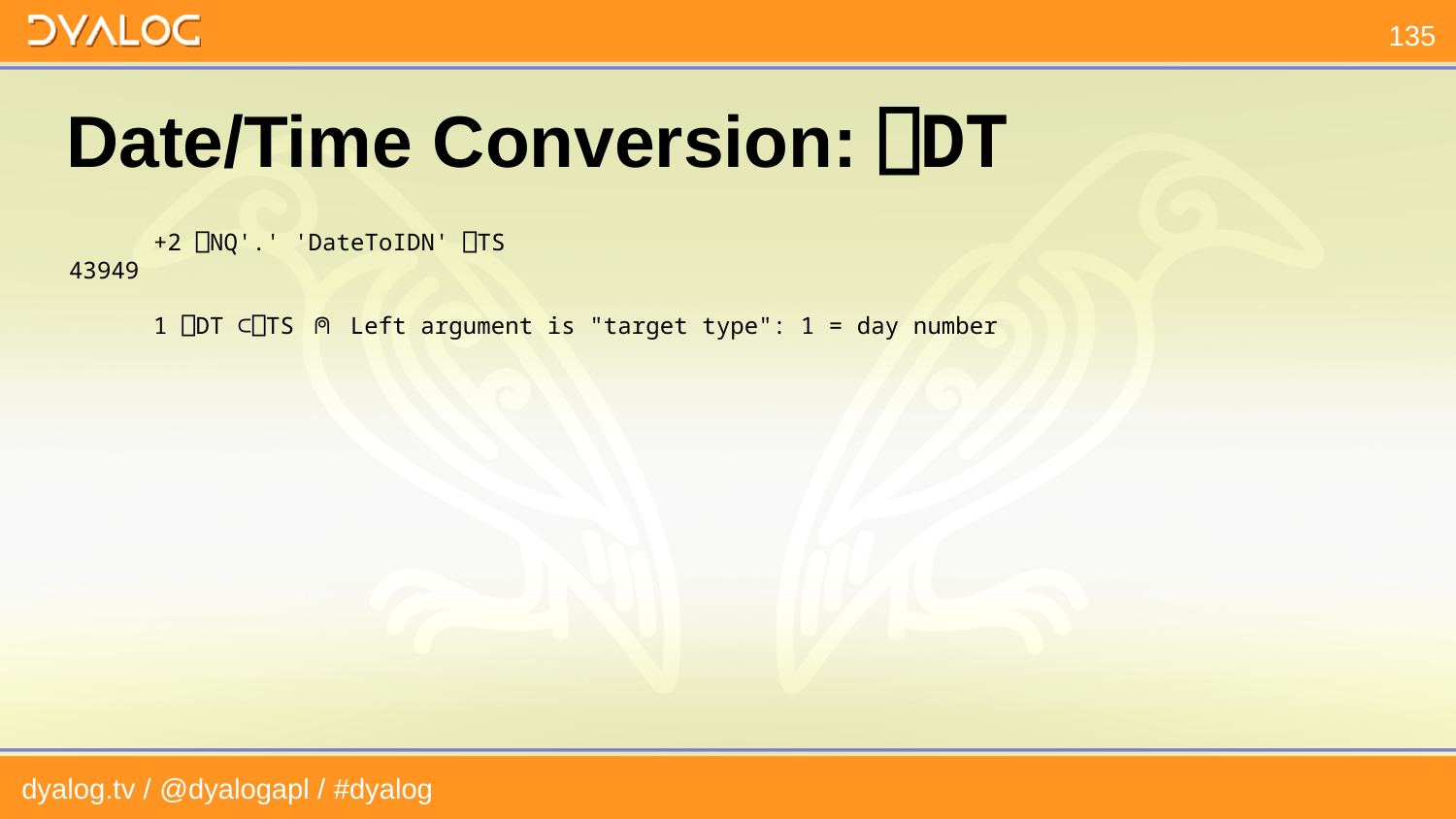

# Date/Time Conversion: ⎕DT
      +2 ⎕NQ'.' 'DateToIDN' ⎕TS
43949
      1 ⎕DT ⊂⎕TS ⍝ Left argument is "target type": 1 = day number